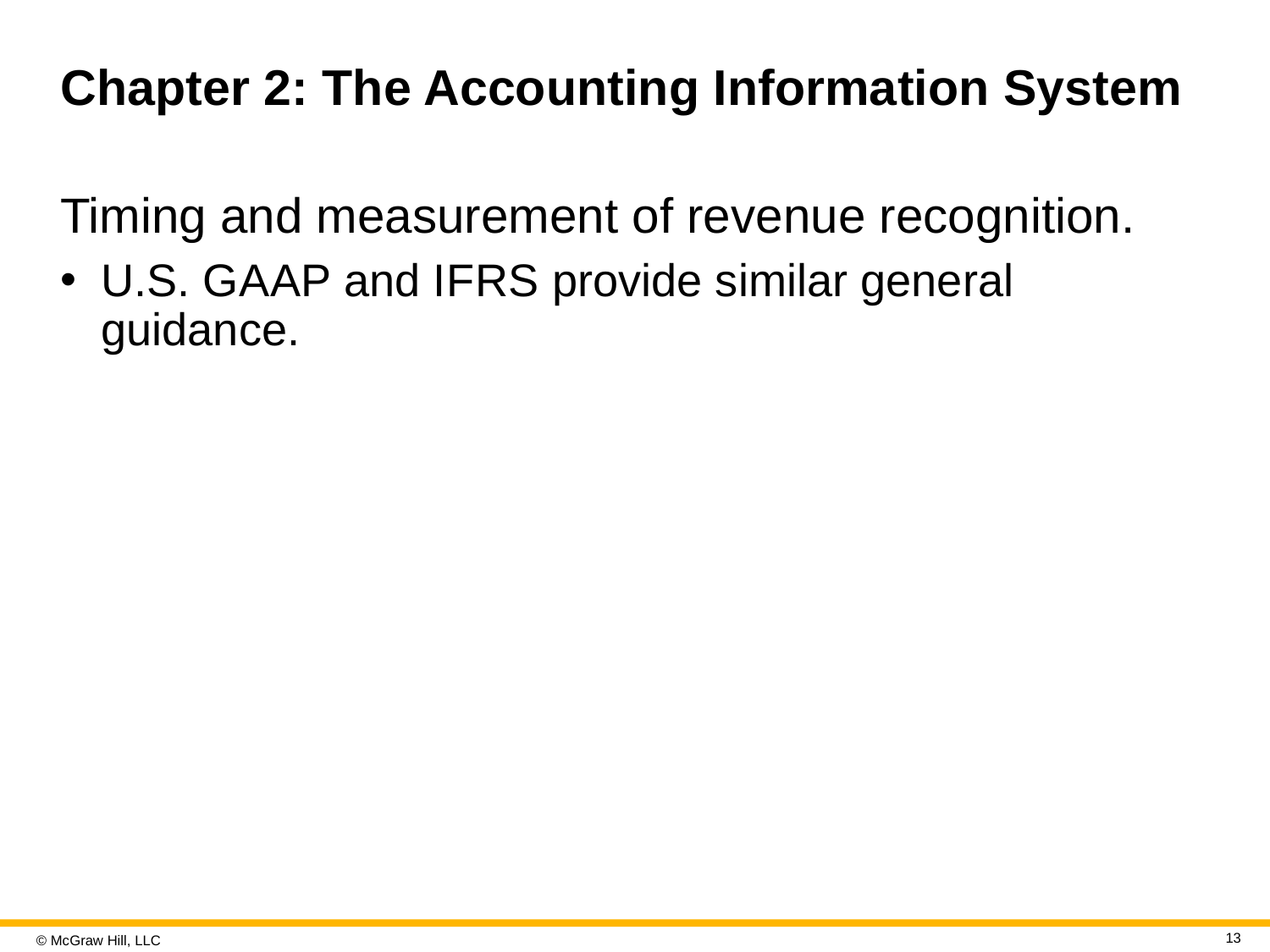

# Chapter 2: The Accounting Information System
Timing and measurement of revenue recognition.
U.S. G A A P and I F R S provide similar general guidance.
13